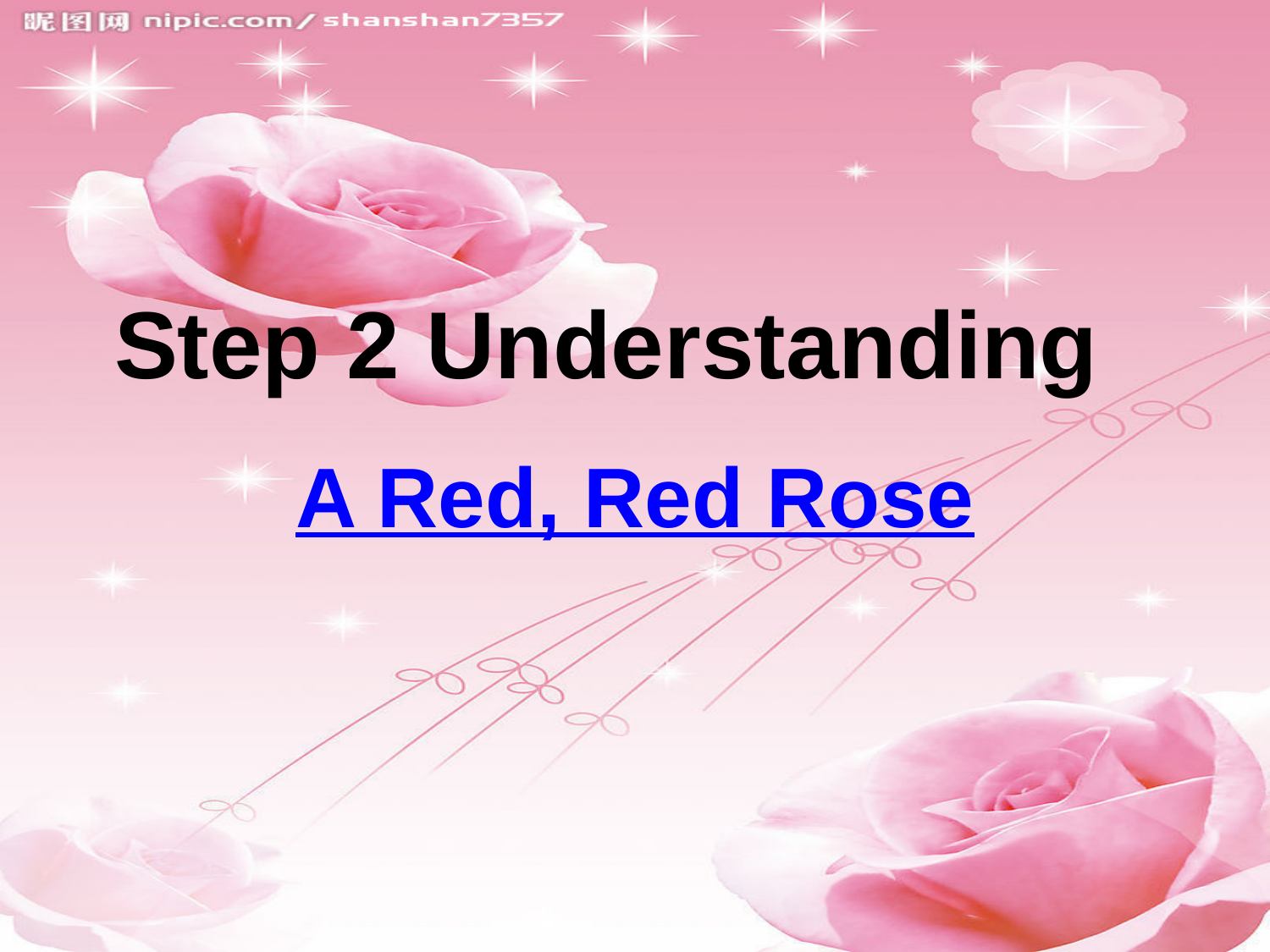

A Red, Red Rose
# Step 2 Understanding